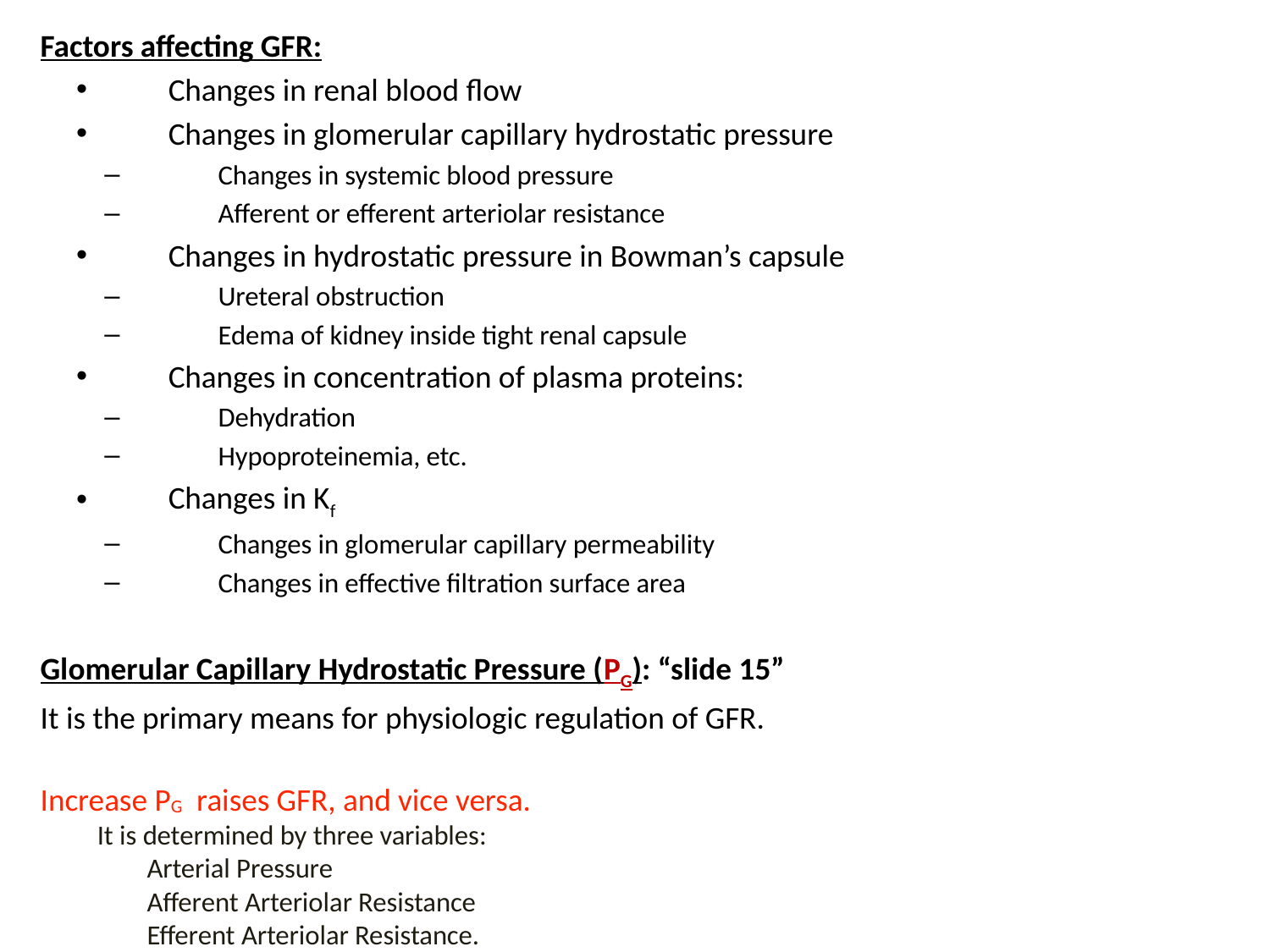

Factors affecting GFR:
Changes in renal blood flow
Changes in glomerular capillary hydrostatic pressure
Changes in systemic blood pressure
Afferent or efferent arteriolar resistance
Changes in hydrostatic pressure in Bowman’s capsule
Ureteral obstruction
Edema of kidney inside tight renal capsule
Changes in concentration of plasma proteins:
Dehydration
Hypoproteinemia, etc.
Changes in Kf
Changes in glomerular capillary permeability
Changes in effective filtration surface area

Glomerular Capillary Hydrostatic Pressure (PG): “slide 15”
It is the primary means for physiologic regulation of GFR.

Increase PG  raises GFR, and vice versa.
It is determined by three variables:
Arterial Pressure
Afferent Arteriolar Resistance
Efferent Arteriolar Resistance.